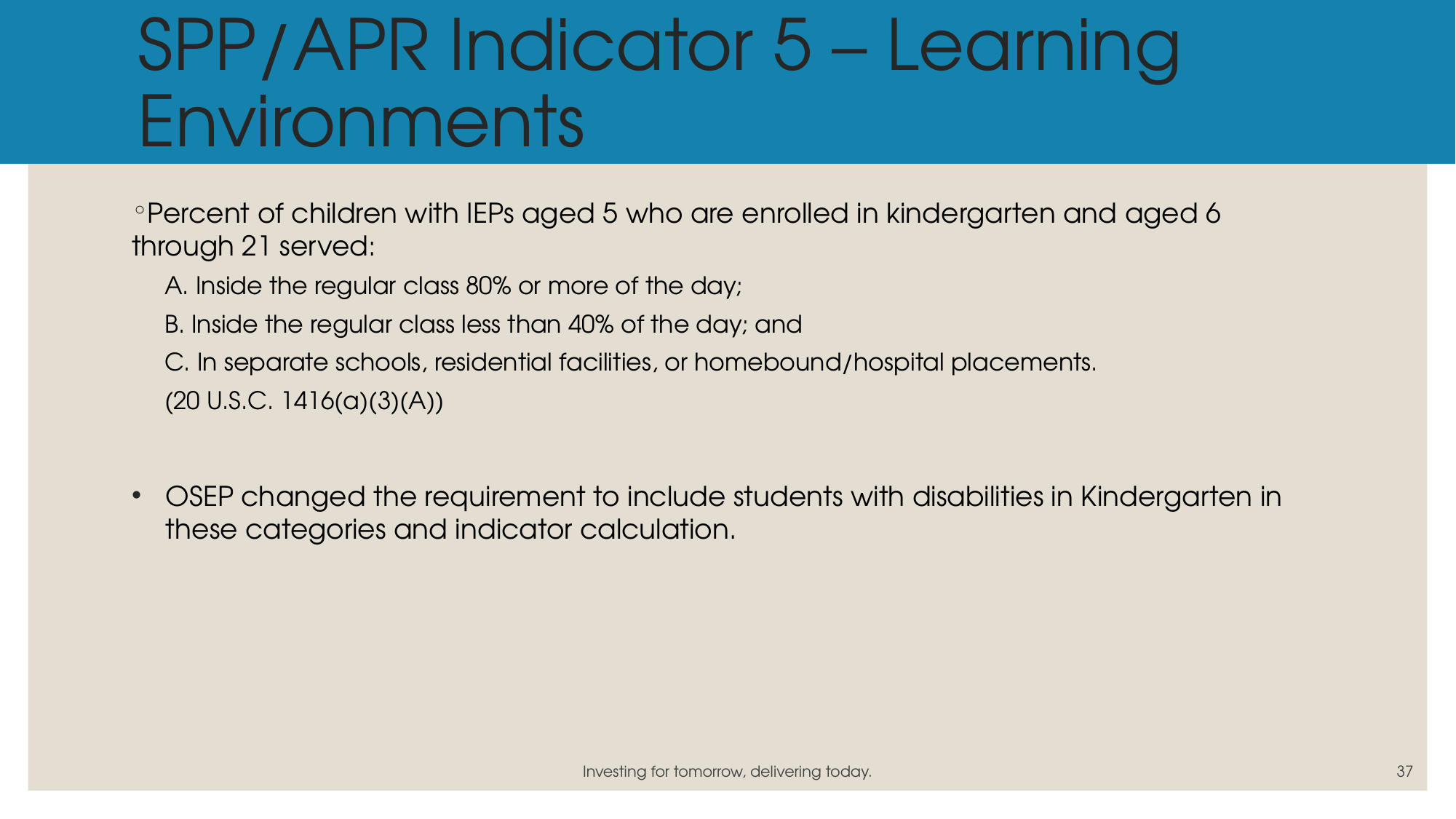

# SPP/APR Indicator 5 – Learning Environments
Percent of children with IEPs aged 5 who are enrolled in kindergarten and aged 6 through 21 served:
A. Inside the regular class 80% or more of the day;
B. Inside the regular class less than 40% of the day; and
C. In separate schools, residential facilities, or homebound/hospital placements.
(20 U.S.C. 1416(a)(3)(A))

OSEP changed the requirement to include students with disabilities in Kindergarten in these categories and indicator calculation.

Investing for tomorrow, delivering today.
37